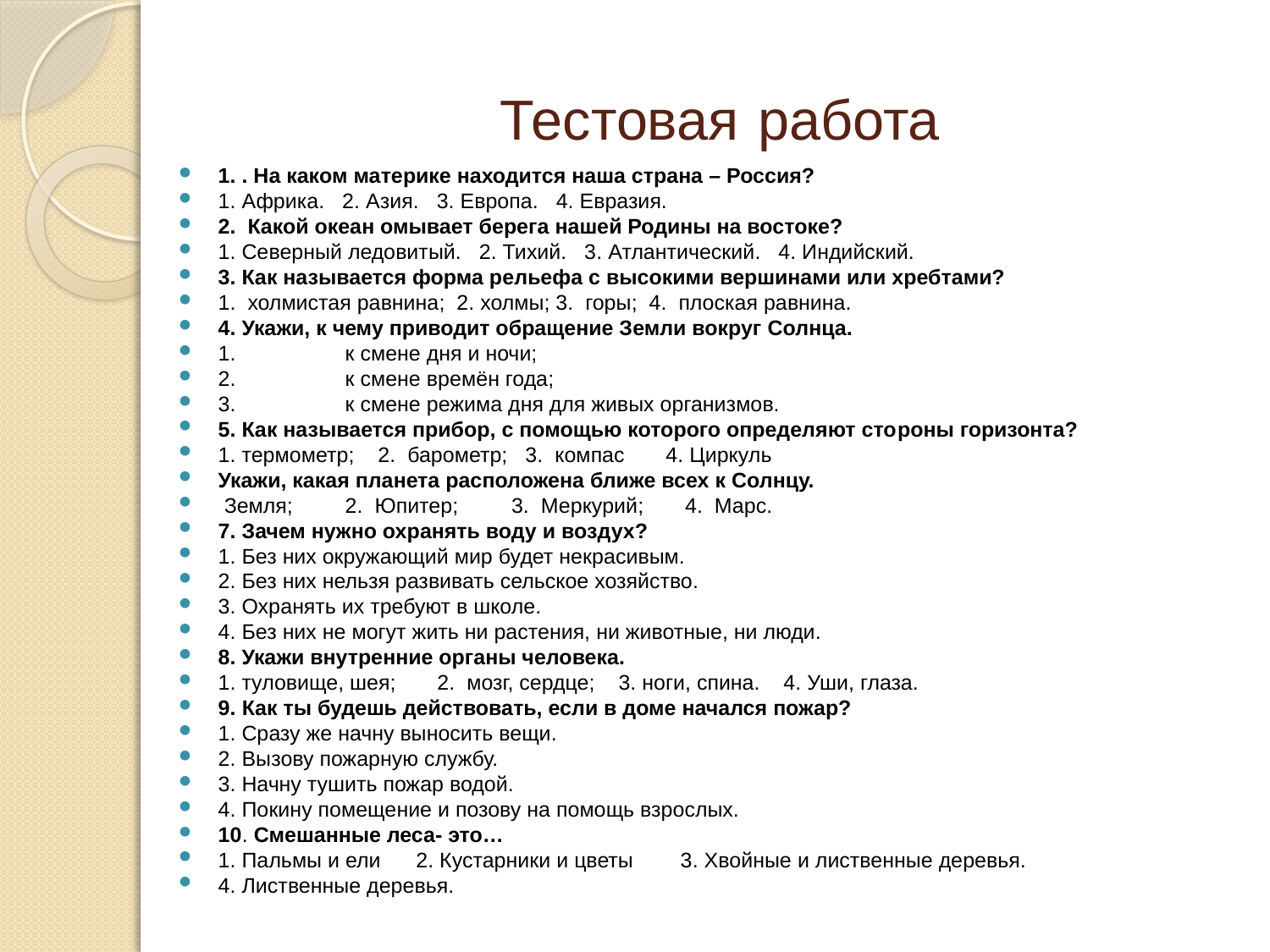

# Тестовая работа
1. . На каком материке находится наша страна – Россия?
1. Африка.   2. Азия.   3. Европа.   4. Евразия.
2.  Какой океан омывает берега нашей Родины на востоке?
1. Северный ледовитый.   2. Тихий.   3. Атлантический.   4. Индийский.
3. Как называется форма рельефа с высокими вершинами или хребтами?
1.  холмистая равнина;  2. холмы; 3.  горы;  4.  плоская равнина.
4. Укажи, к чему приводит обращение Земли вокруг Солнца.
1.	к смене дня и ночи;
2.	к смене времён года;
3.	к смене режима дня для живых организмов.
5. Как называется прибор, с помощью которого определяют сто­роны горизонта?
1. термометр;    2.  барометр;   3.  компас       4. Циркуль
Укажи, какая планета расположена ближе всех к Солнцу.
 Земля;	2.  Юпитер;         3.  Меркурий;       4.  Марс.
7. Зачем нужно охранять воду и воздух?
1. Без них окружающий мир будет некрасивым.
2. Без них нельзя развивать сельское хозяйство.
3. Охранять их требуют в школе.
4. Без них не могут жить ни растения, ни животные, ни люди.
8. Укажи внутренние органы человека.
1. туловище, шея;       2.  мозг, сердце;    3. ноги, спина.    4. Уши, глаза.
9. Как ты будешь действовать, если в доме начался пожар?
1. Сразу же начну выносить вещи.
2. Вызову пожарную службу.
3. Начну тушить пожар водой.
4. Покину помещение и позову на помощь взрослых.
10. Смешанные леса- это…
1. Пальмы и ели      2. Кустарники и цветы        3. Хвойные и лиственные деревья.
4. Лиственные деревья.